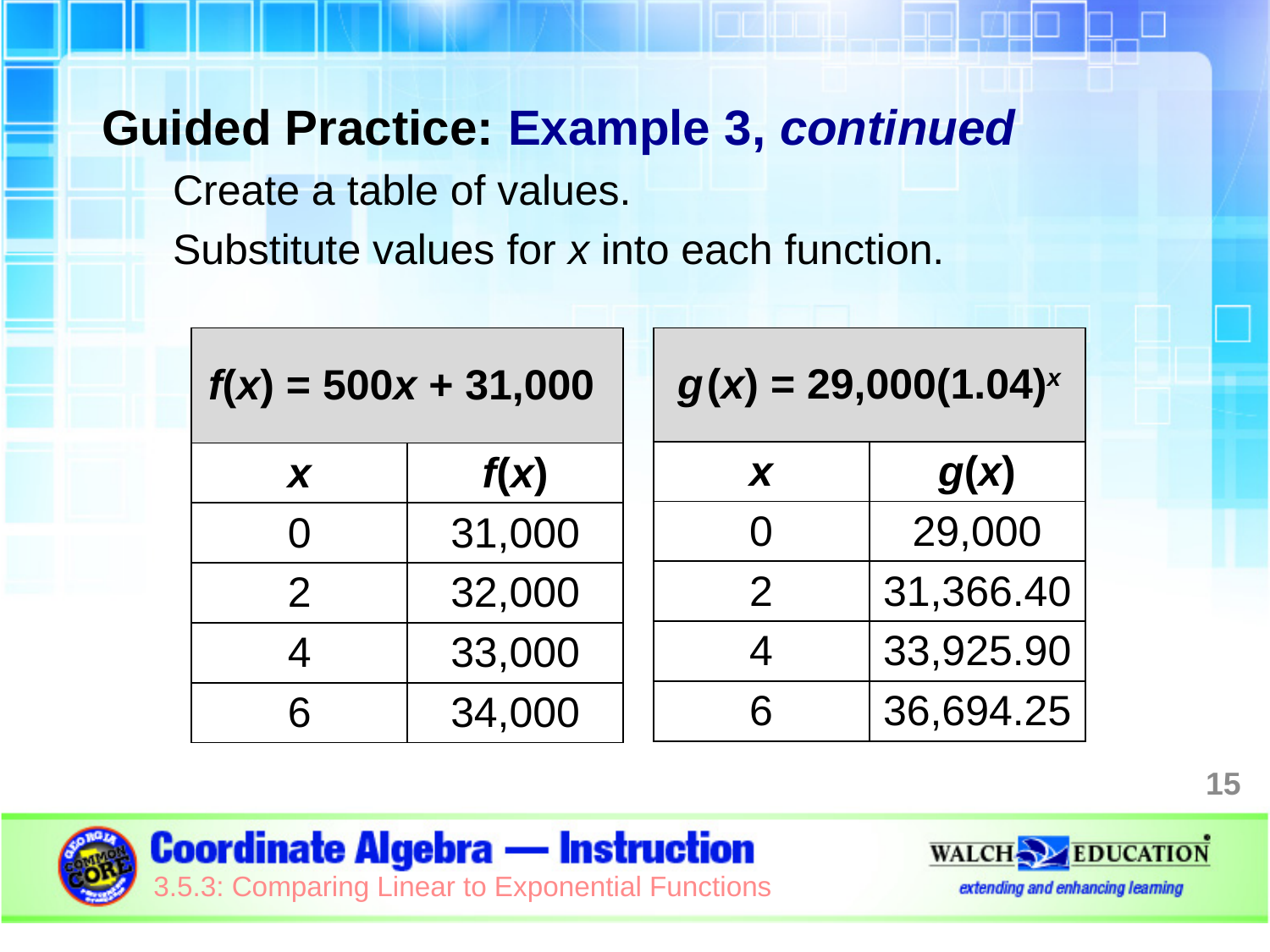

Guided Practice: Example 3, continued
Create a table of values.
Substitute values for x into each function.

| f(x) = 500x + 31,000 |  |
| --- | --- |
| x | f(x) |
| 0 | 31,000 |
| 2 | 32,000 |
| 4 | 33,000 |
| 6 | 34,000 |
| g (x) = 29,000(1.04)x |  |
| --- | --- |
| x | g(x) |
| 0 | 29,000 |
| 2 | 31,366.40 |
| 4 | 33,925.90 |
| 6 | 36,694.25 |
15
3.5.3: Comparing Linear to Exponential Functions